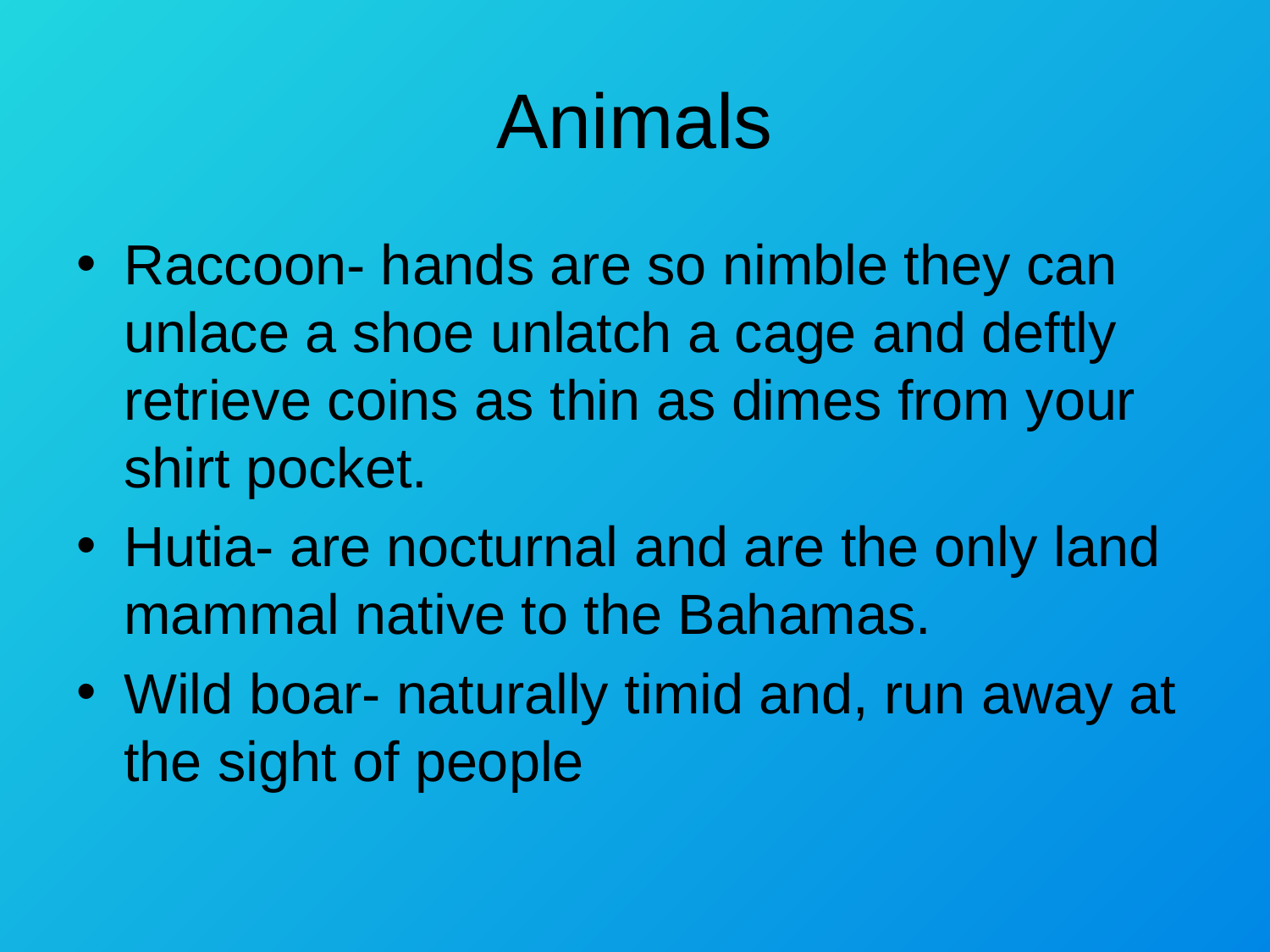

# Animals
Raccoon- hands are so nimble they can unlace a shoe unlatch a cage and deftly retrieve coins as thin as dimes from your shirt pocket.
Hutia- are nocturnal and are the only land mammal native to the Bahamas.
Wild boar- naturally timid and, run away at the sight of people